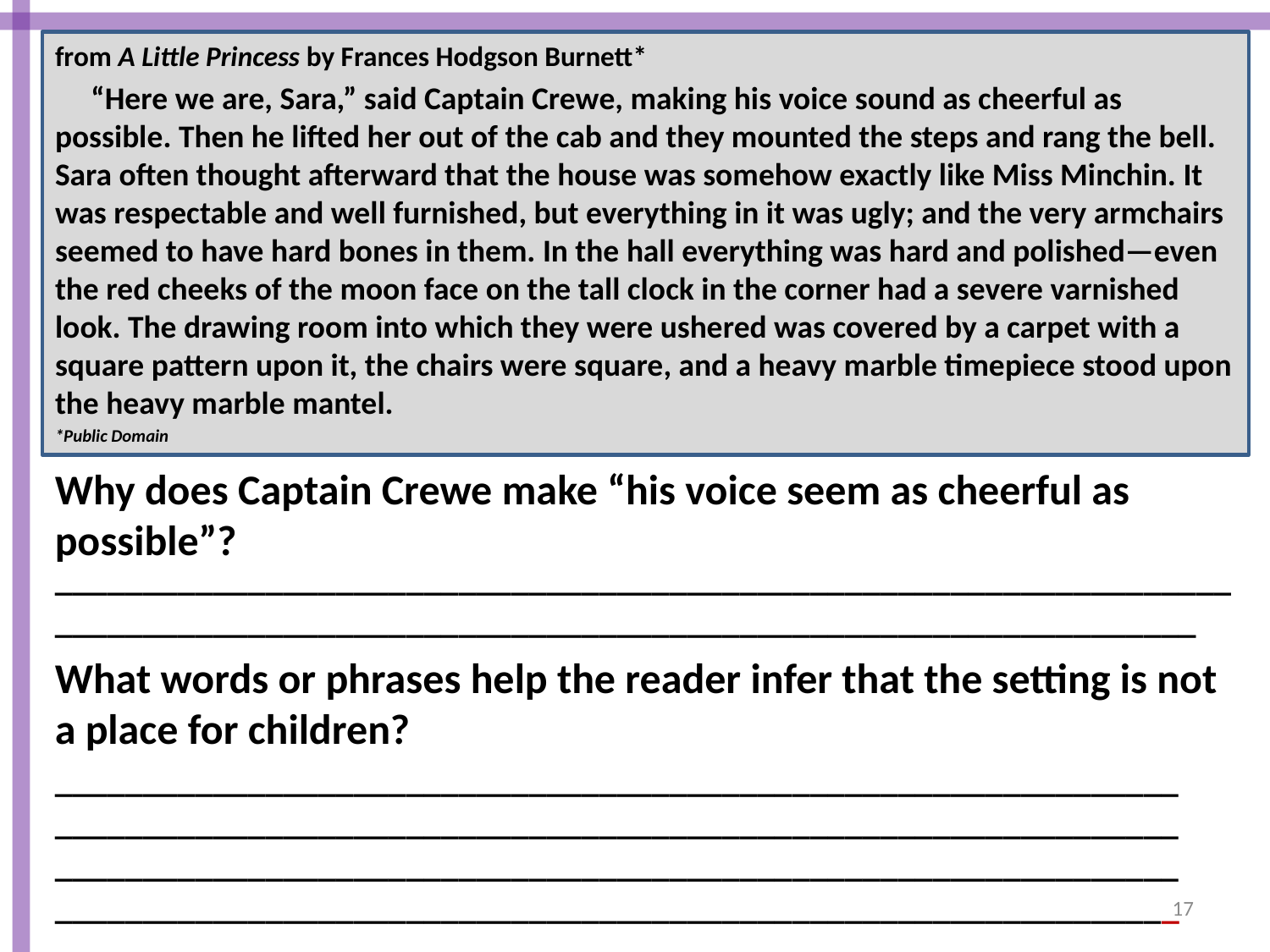

from A Little Princess by Frances Hodgson Burnett*
     “Here we are, Sara,” said Captain Crewe, making his voice sound as cheerful as possible. Then he lifted her out of the cab and they mounted the steps and rang the bell. Sara often thought afterward that the house was somehow exactly like Miss Minchin. It was respectable and well furnished, but everything in it was ugly; and the very armchairs seemed to have hard bones in them. In the hall everything was hard and polished—even the red cheeks of the moon face on the tall clock in the corner had a severe varnished look. The drawing room into which they were ushered was covered by a carpet with a square pattern upon it, the chairs were square, and a heavy marble timepiece stood upon the heavy marble mantel.
*Public Domain

Why does Captain Crewe make “his voice seem as cheerful as possible”?
____________________________________________________________________________________________________________________________________
What words or phrases help the reader infer that the setting is not a place for children?
________________________________________________________________________________________________________________________________________________________________________________________________________________________________________________________________
17